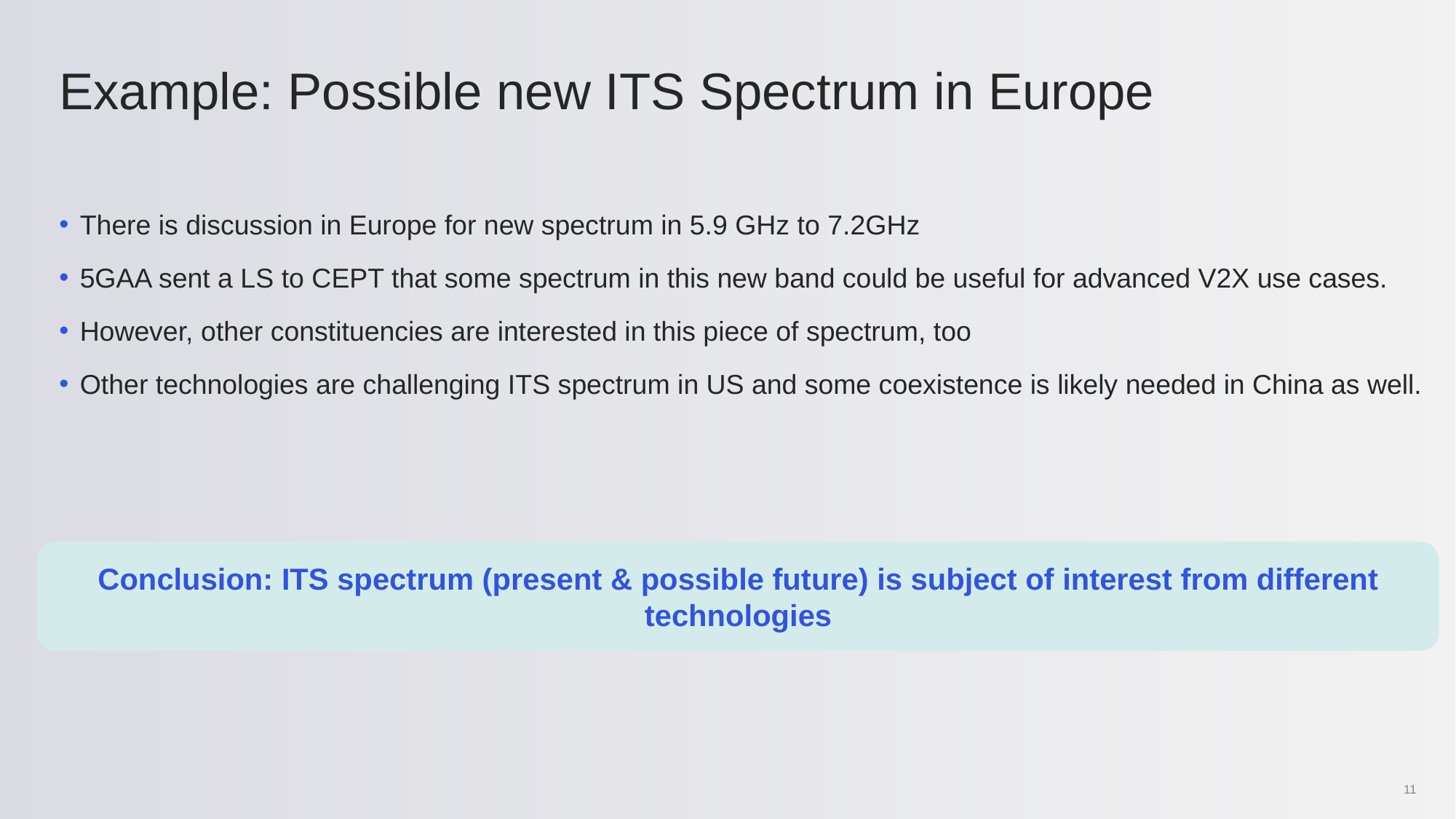

# Example: Possible new ITS Spectrum in Europe
There is discussion in Europe for new spectrum in 5.9 GHz to 7.2GHz
5GAA sent a LS to CEPT that some spectrum in this new band could be useful for advanced V2X use cases.
However, other constituencies are interested in this piece of spectrum, too
Other technologies are challenging ITS spectrum in US and some coexistence is likely needed in China as well.

Conclusion: ITS spectrum (present & possible future) is subject of interest from different technologies